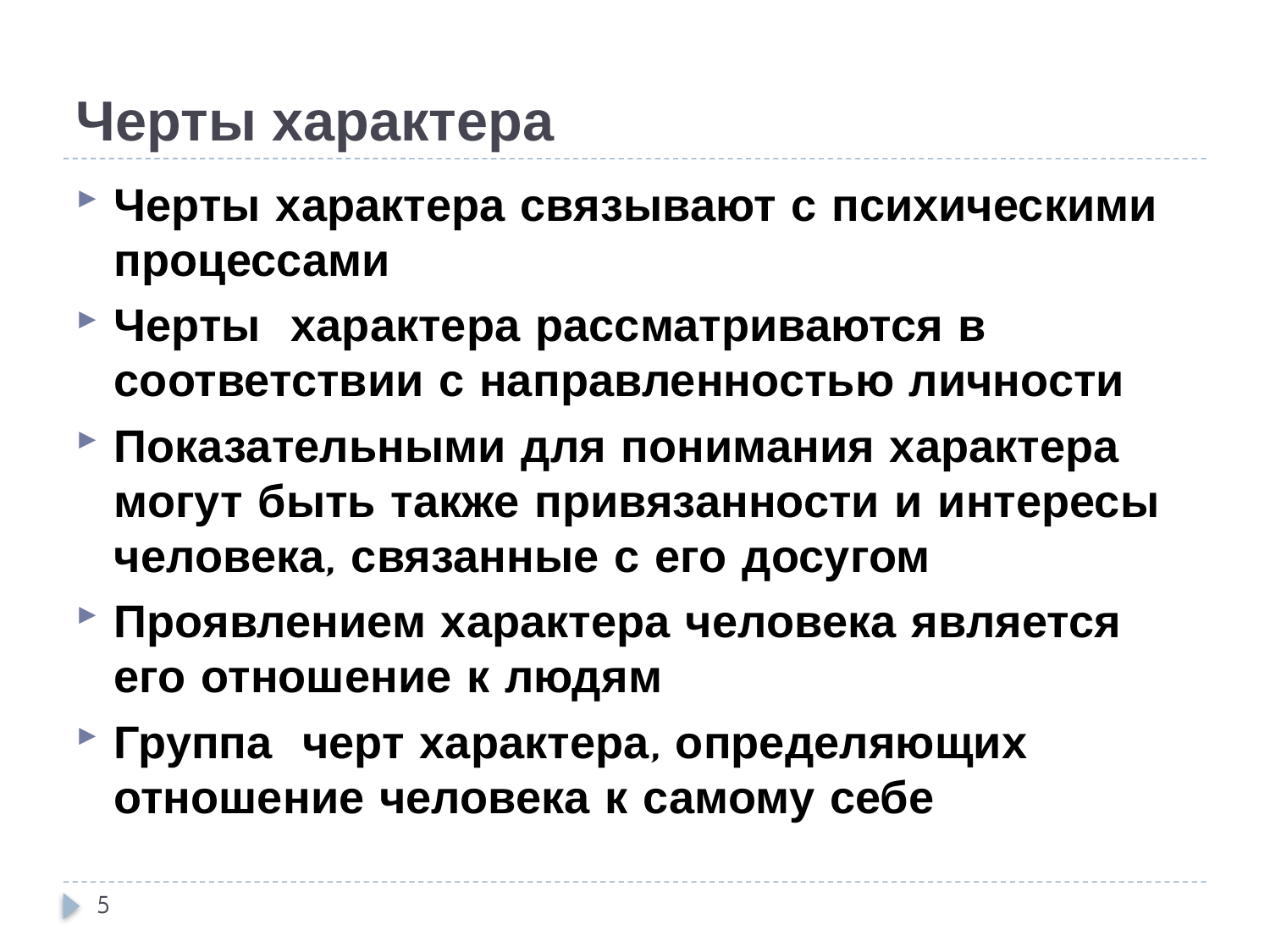

# Черты характера
Черты характера связывают с психическими процессами
Черты  характера рассматриваются в соответствии с направленностью личности
Показательными для понимания характера могут быть также привязанности и интересы человека, связанные с его досугом
Проявлением характера человека является его отношение к людям
Группа  черт характера, определяющих отношение человека к самому себе
5